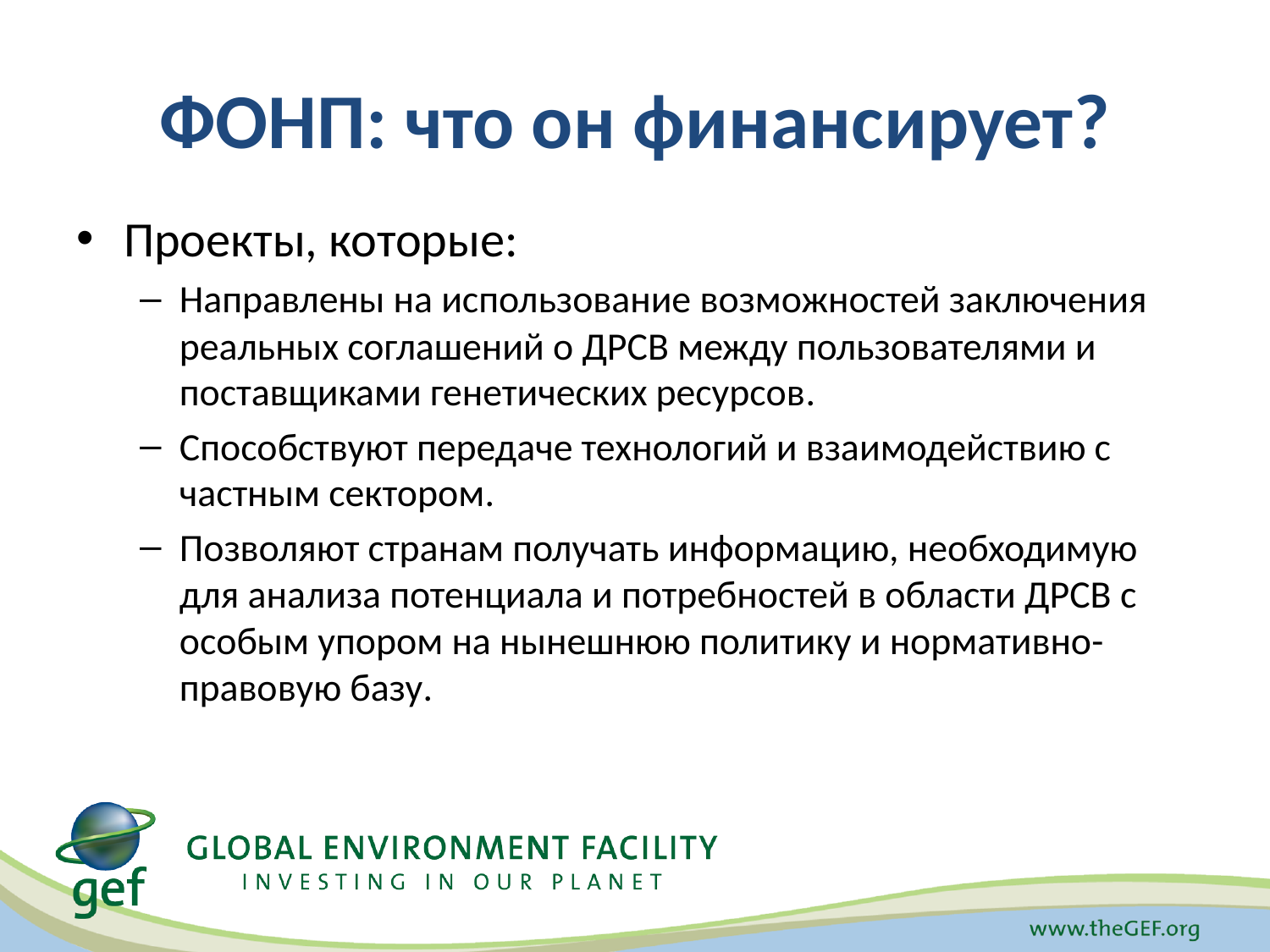

# ФОНП: что он финансирует?
Проекты, которые:
Направлены на использование возможностей заключения реальных соглашений о ДРСВ между пользователями и поставщиками генетических ресурсов.
Способствуют передаче технологий и взаимодействию с частным сектором.
Позволяют странам получать информацию, необходимую для анализа потенциала и потребностей в области ДРСВ с особым упором на нынешнюю политику и нормативно-правовую базу.